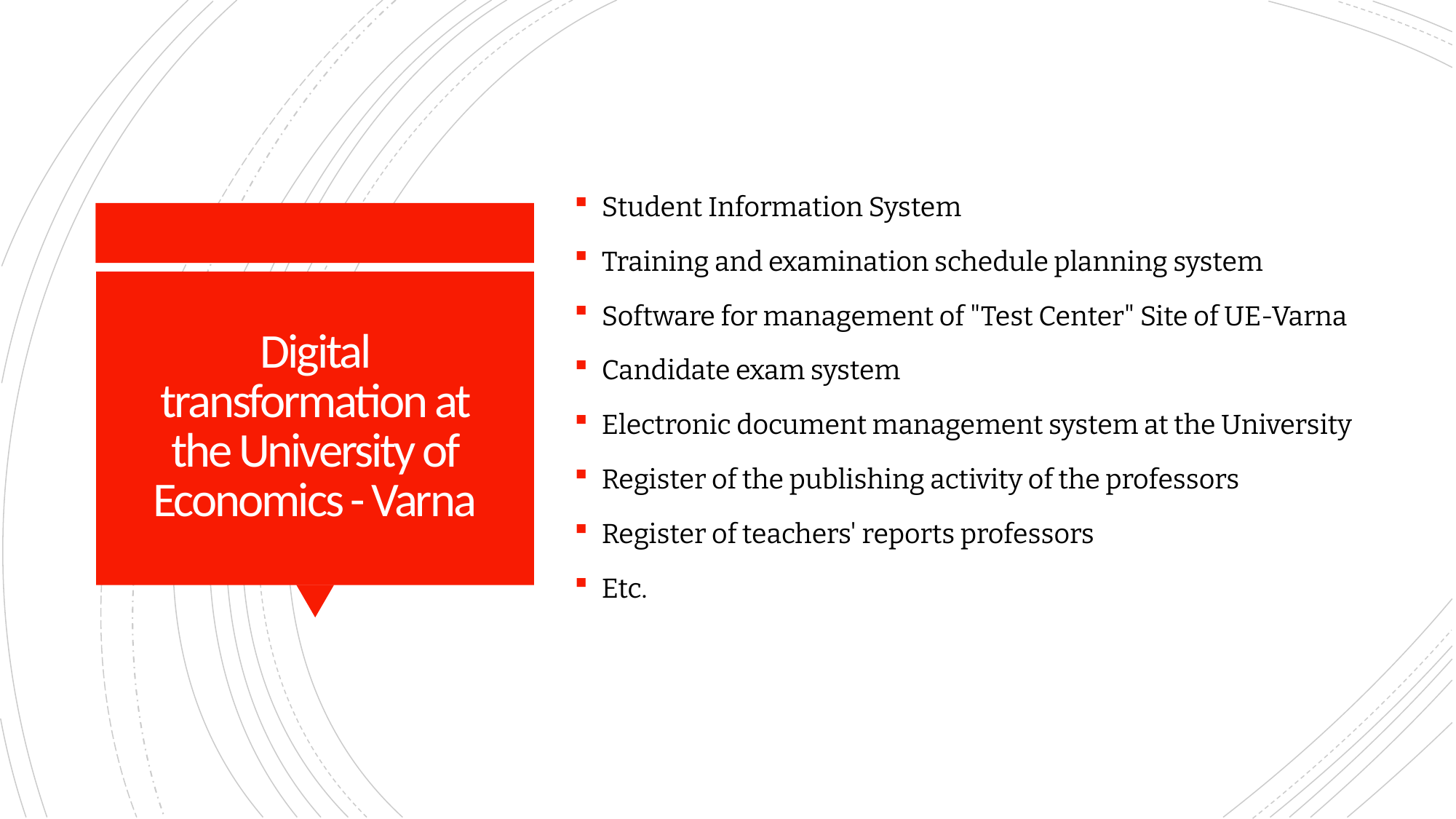

Student Information System
Training and examination schedule planning system
Software for management of "Test Center" Site of UE-Varna
Candidate exam system
Electronic document management system at the University
Register of the publishing activity of the professors
Register of teachers' reports professors
Etc.

# Digital transformation at the University of Economics - Varna